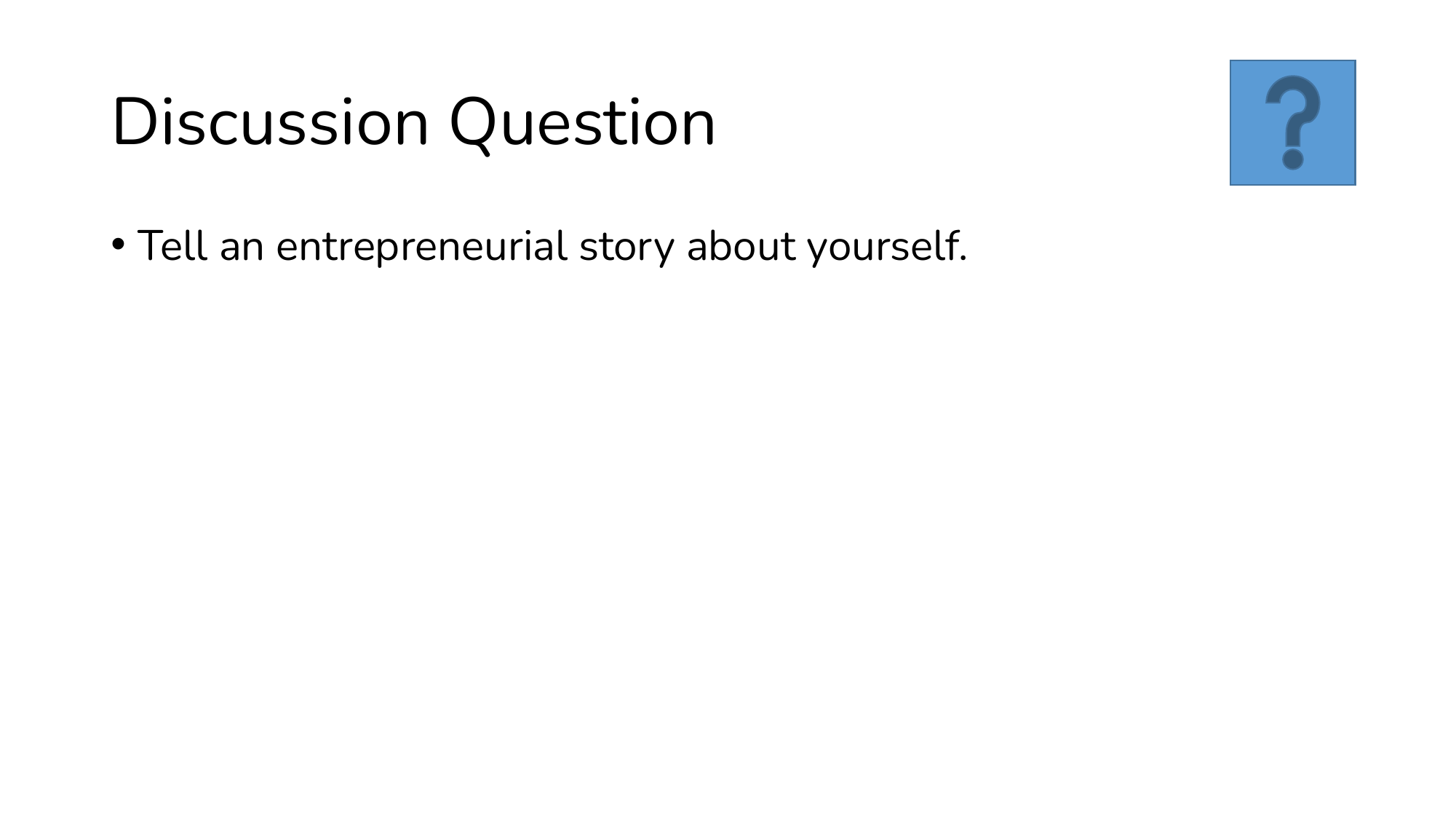

# Discussion Question

Tell an entrepreneurial story about yourself.